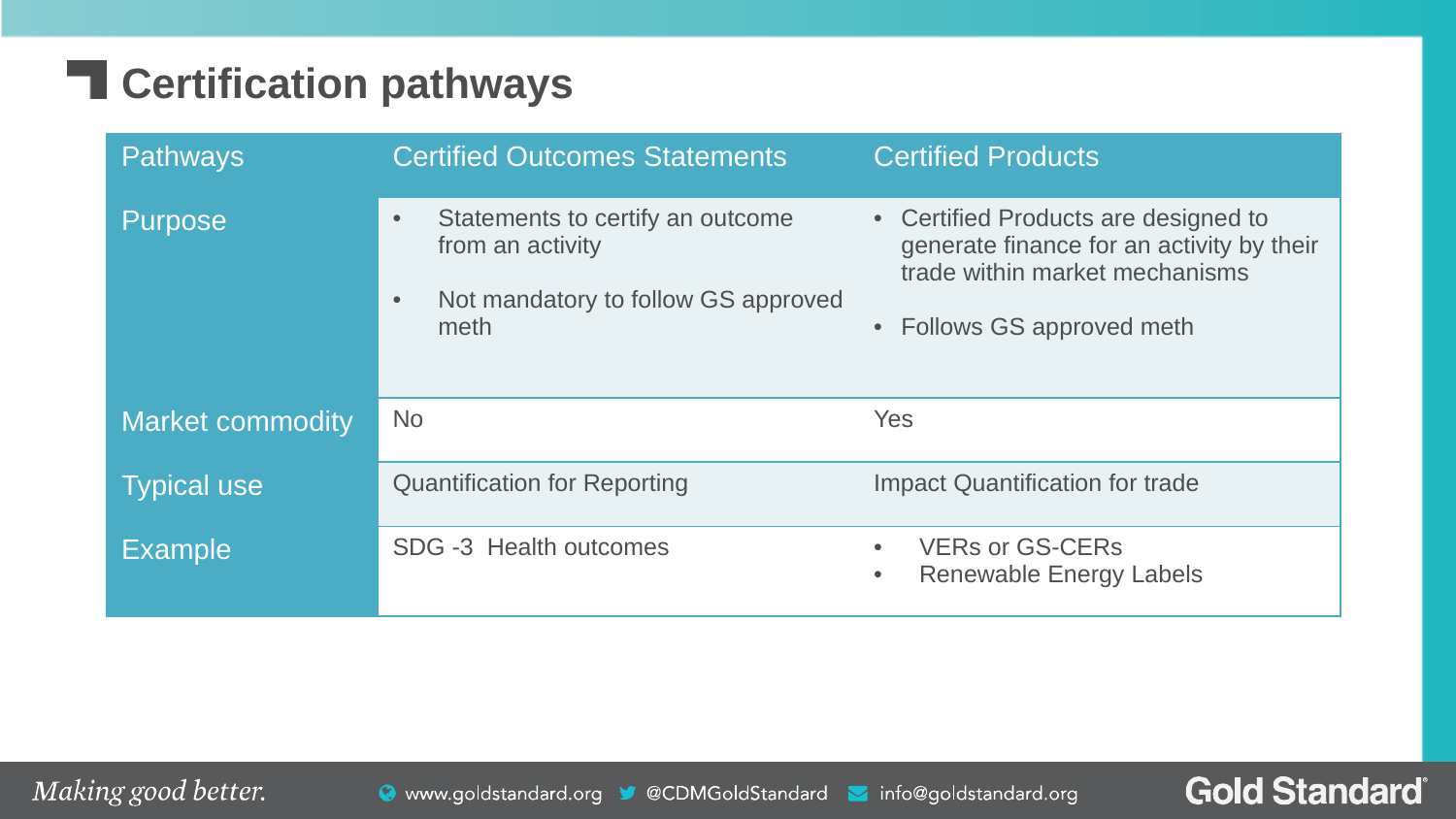

# Certification pathways

| Pathways | Certified Outcomes Statements | Certified Products |
| --- | --- | --- |
| Purpose | Statements to certify an outcome from an activity Not mandatory to follow GS approved meth | Certified Products are designed to generate finance for an activity by their trade within market mechanisms Follows GS approved meth |
| Market commodity | No | Yes |
| Typical use | Quantification for Reporting | Impact Quantification for trade |
| Example | SDG -3 Health outcomes | VERs or GS-CERs Renewable Energy Labels |